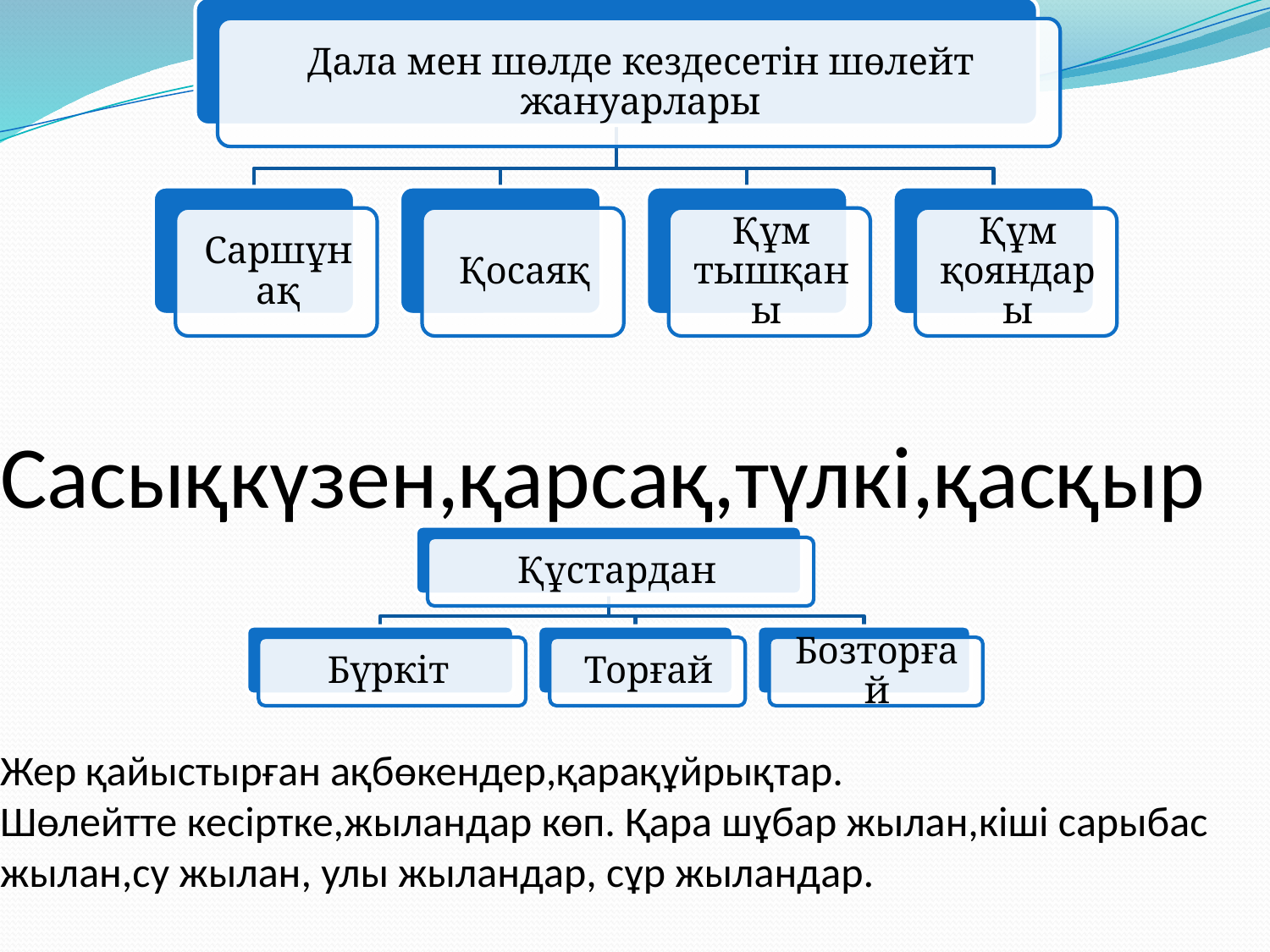

Дала мен шөлде кездесетін шөлейт жануарлары
Саршұнақ
Қосаяқ
Құм тышқаны
Құм қояндары
# Сасықкүзен,қарсақ,түлкі,қасқыр
Құстардан
Бүркіт
Торғай
Бозторғай
Жер қайыстырған ақбөкендер,қарақұйрықтар.
Шөлейтте кесіртке,жыландар көп. Қара шұбар жылан,кіші сарыбас жылан,су жылан, улы жыландар, сұр жыландар.